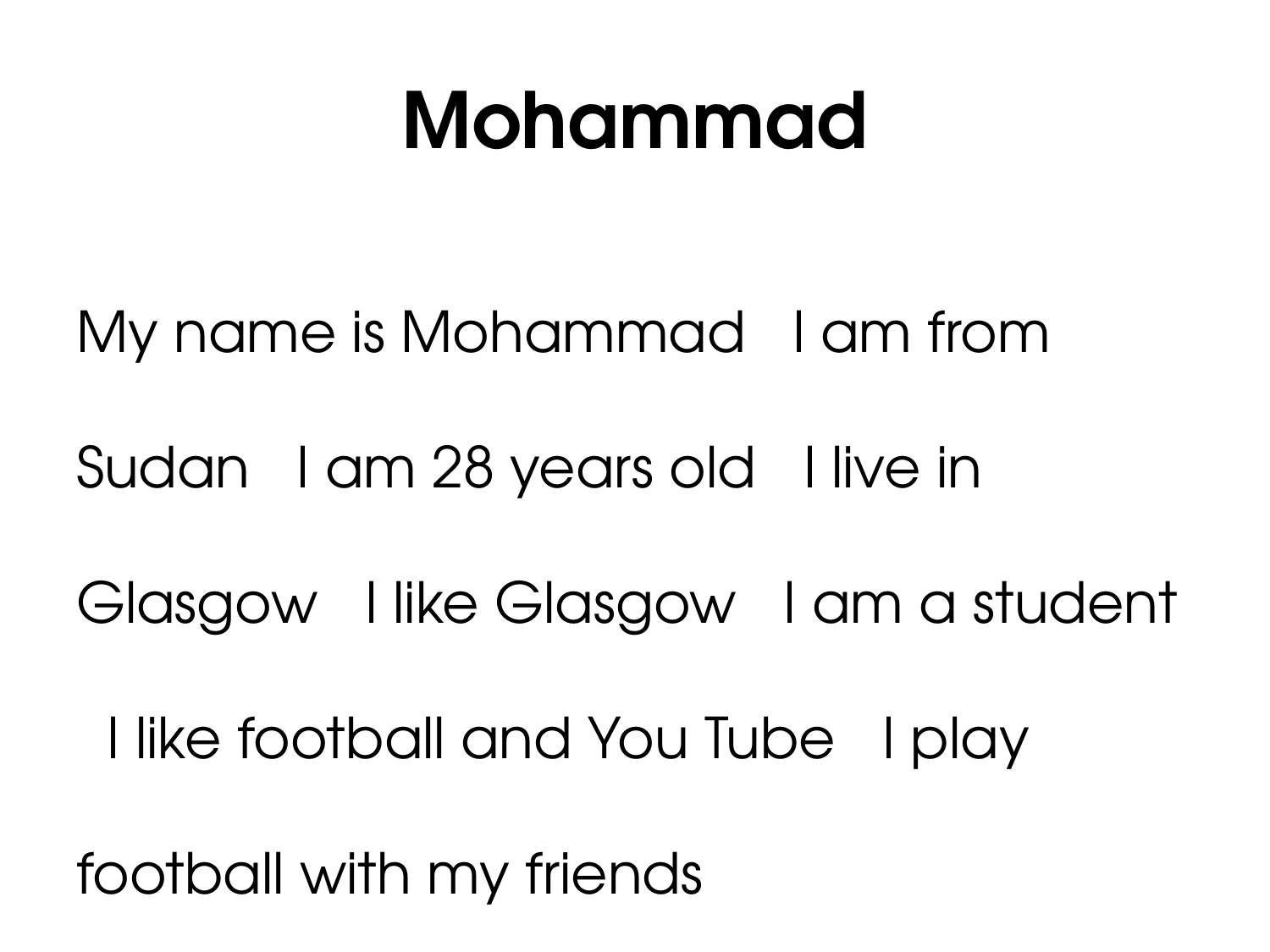

# Mohammad
My name is Mohammad   I am from Sudan   I am 28 years old   I live in Glasgow   I like Glasgow   I am a student   I like football and You Tube   I play football with my friends